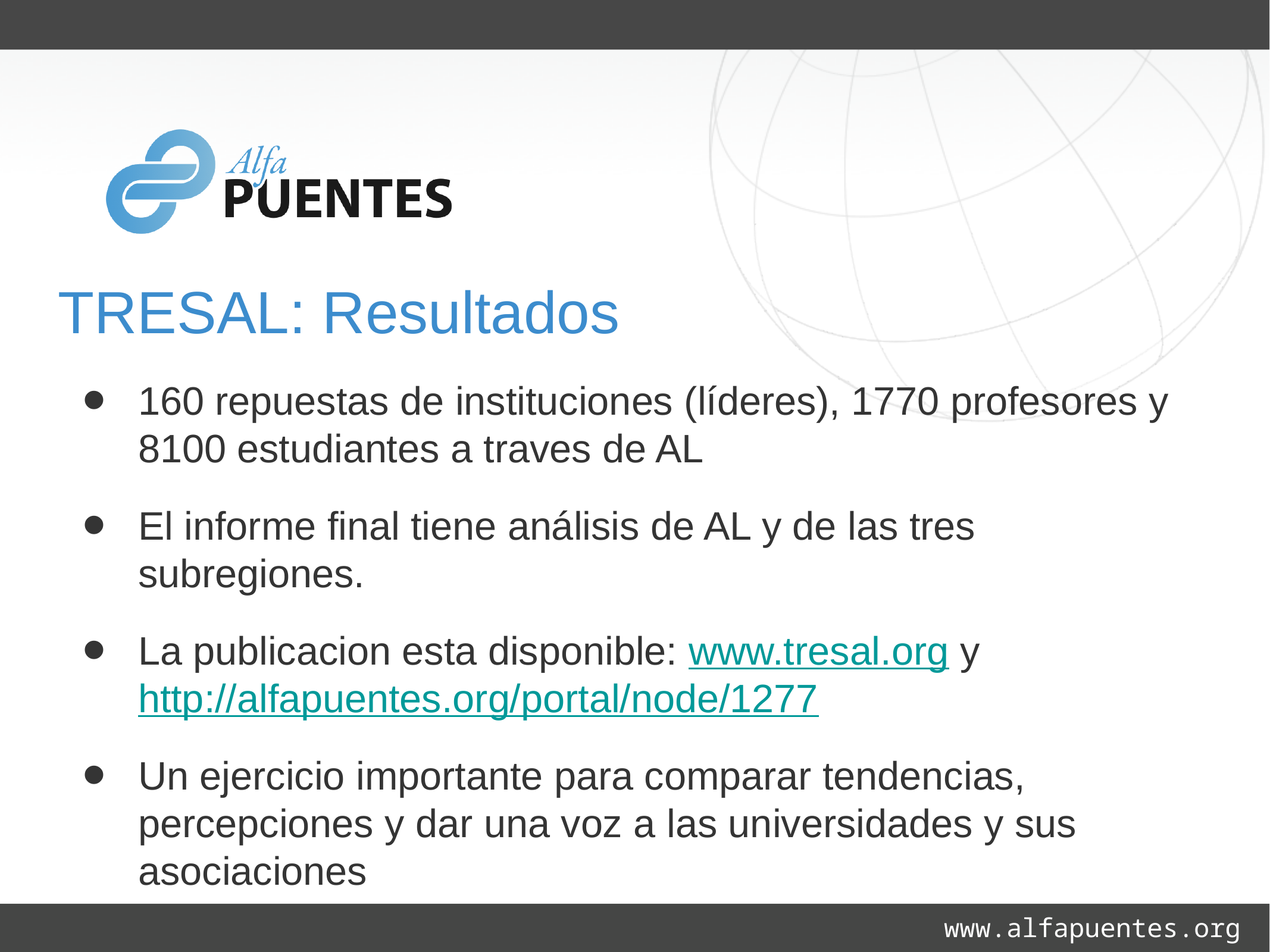

# TRESAL: Resultados
160 repuestas de instituciones (líderes), 1770 profesores y 8100 estudiantes a traves de AL
El informe final tiene análisis de AL y de las tres subregiones.
La publicacion esta disponible: www.tresal.org y http://alfapuentes.org/portal/node/1277
Un ejercicio importante para comparar tendencias, percepciones y dar una voz a las universidades y sus asociaciones